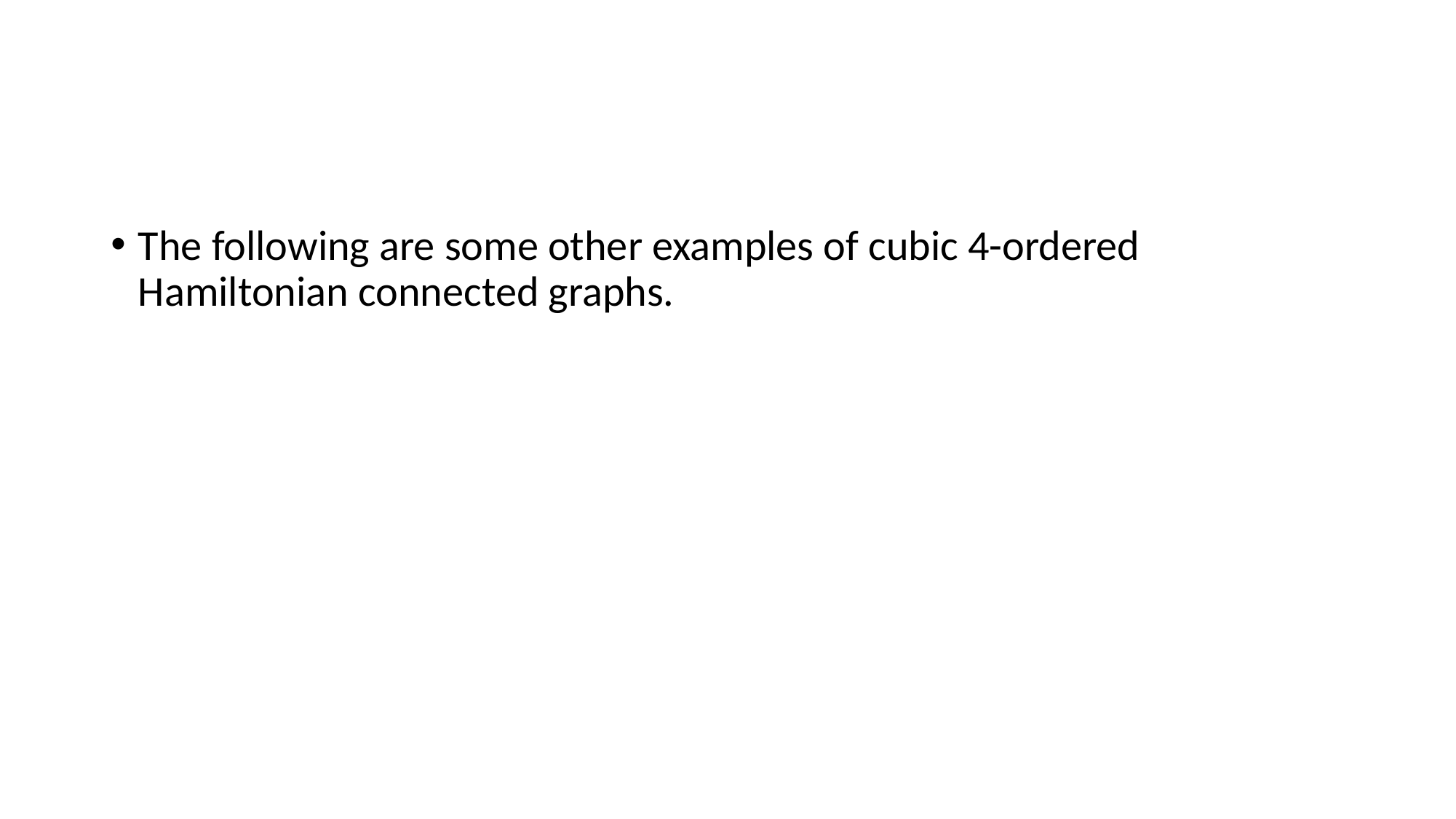

#
The following are some other examples of cubic 4-ordered Hamiltonian connected graphs.